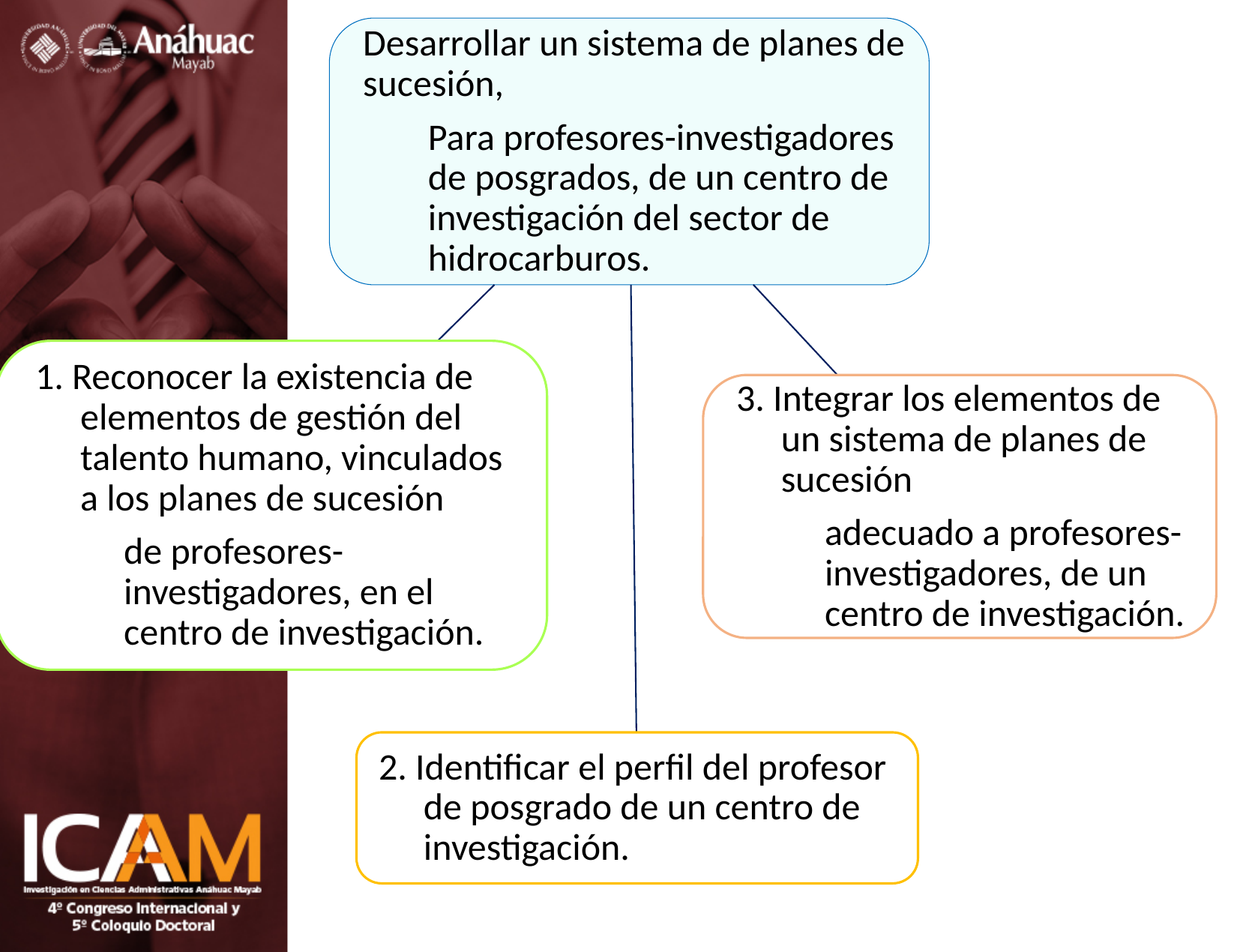

Desarrollar un sistema de planes de sucesión,
Para profesores-investigadores de posgrados, de un centro de investigación del sector de hidrocarburos.
2. Identificar el perfil del profesor de posgrado de un centro de investigación.
3. Integrar los elementos de un sistema de planes de sucesión
adecuado a profesores-investigadores, de un centro de investigación.
1. Reconocer la existencia de elementos de gestión del talento humano, vinculados a los planes de sucesión
de profesores-investigadores, en el centro de investigación.